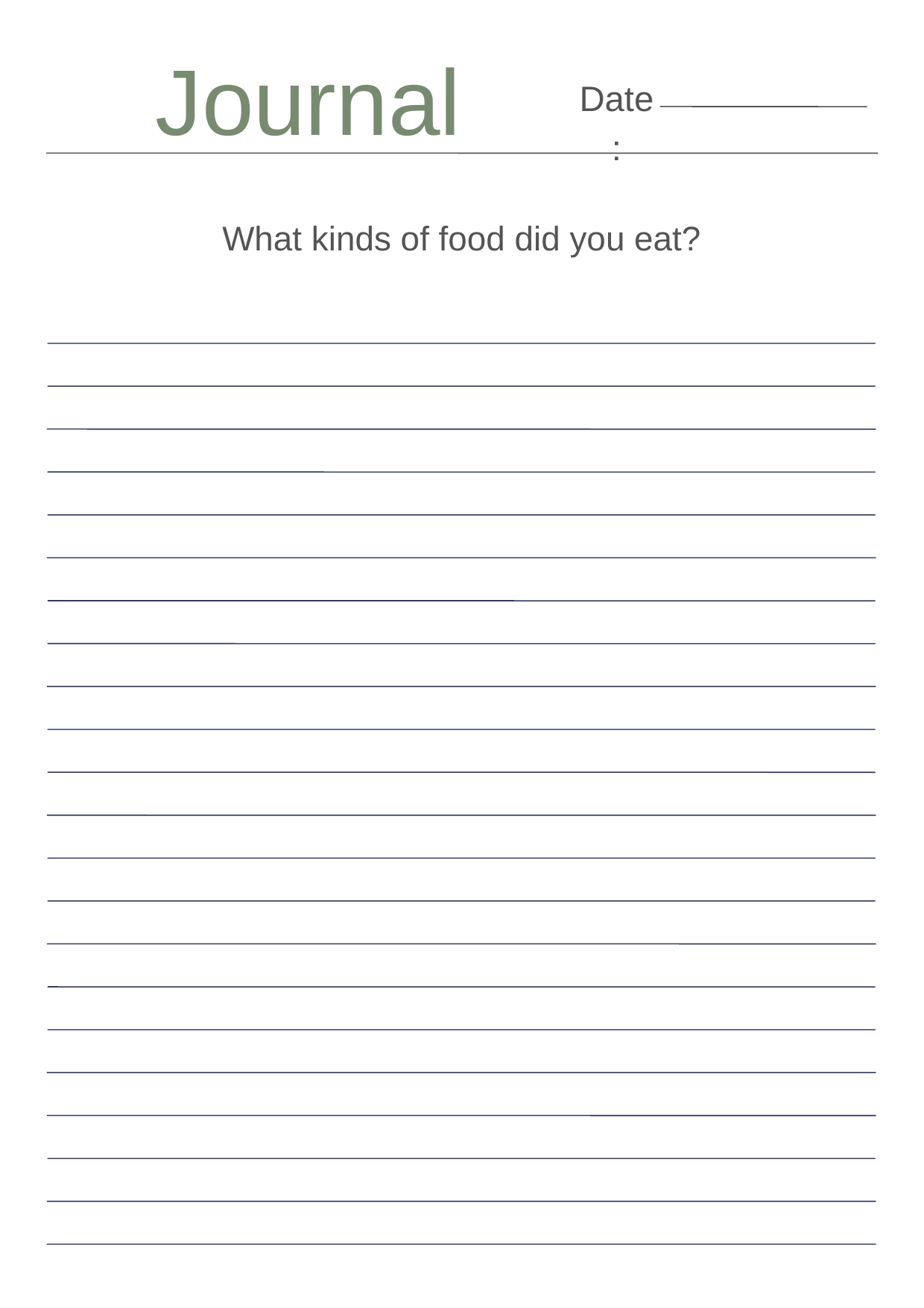

Journal
Date:

What kinds of food did you eat?